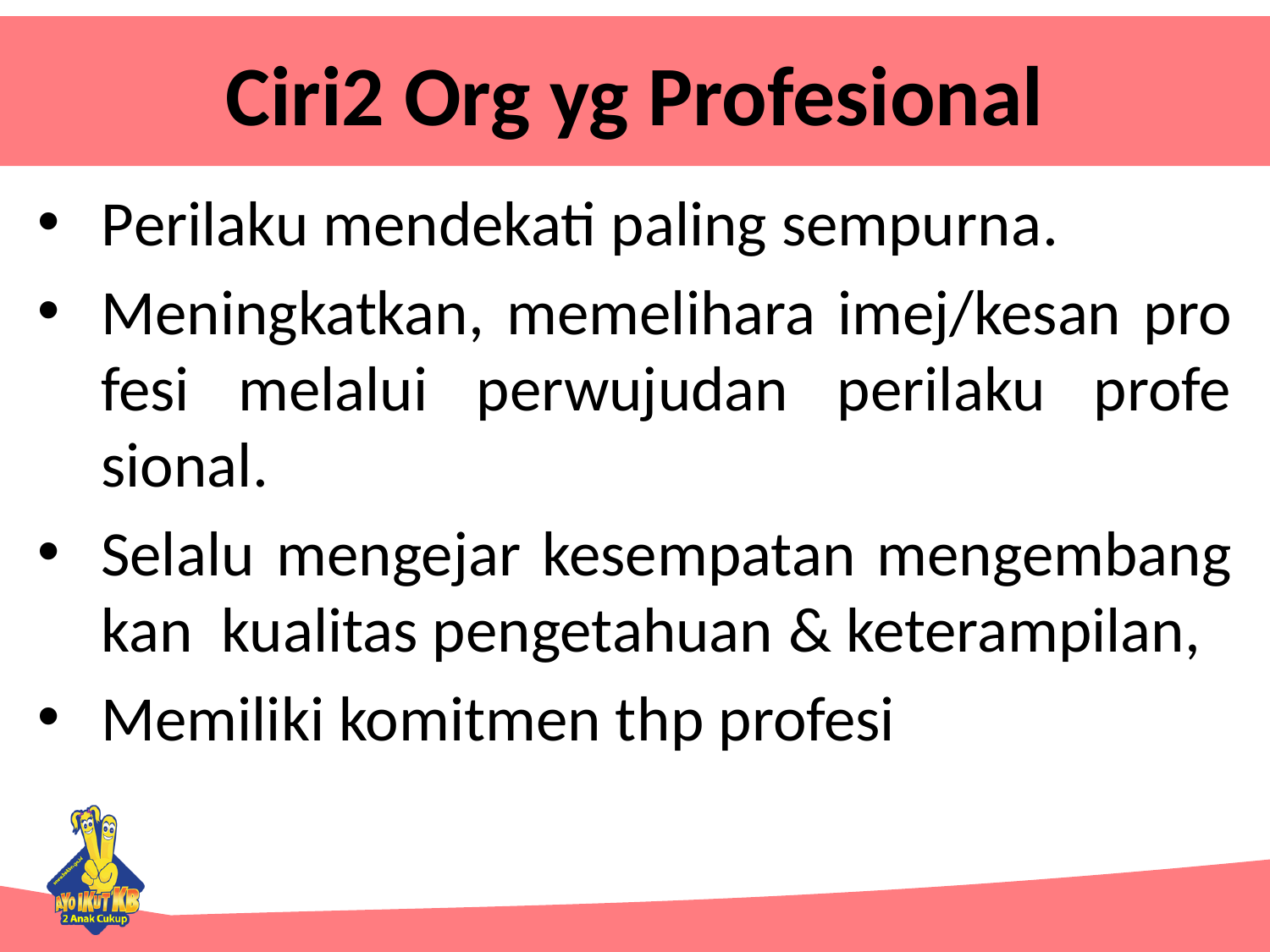

# Ciri2 Org yg Profesional
Perilaku mendekati paling sempurna.
Meningkatkan, memelihara imej/kesan pro fesi melalui perwujudan perilaku profe sional.
Selalu mengejar kesempatan mengembang kan  kualitas pengetahuan & keterampilan,
Memiliki komitmen thp profesi